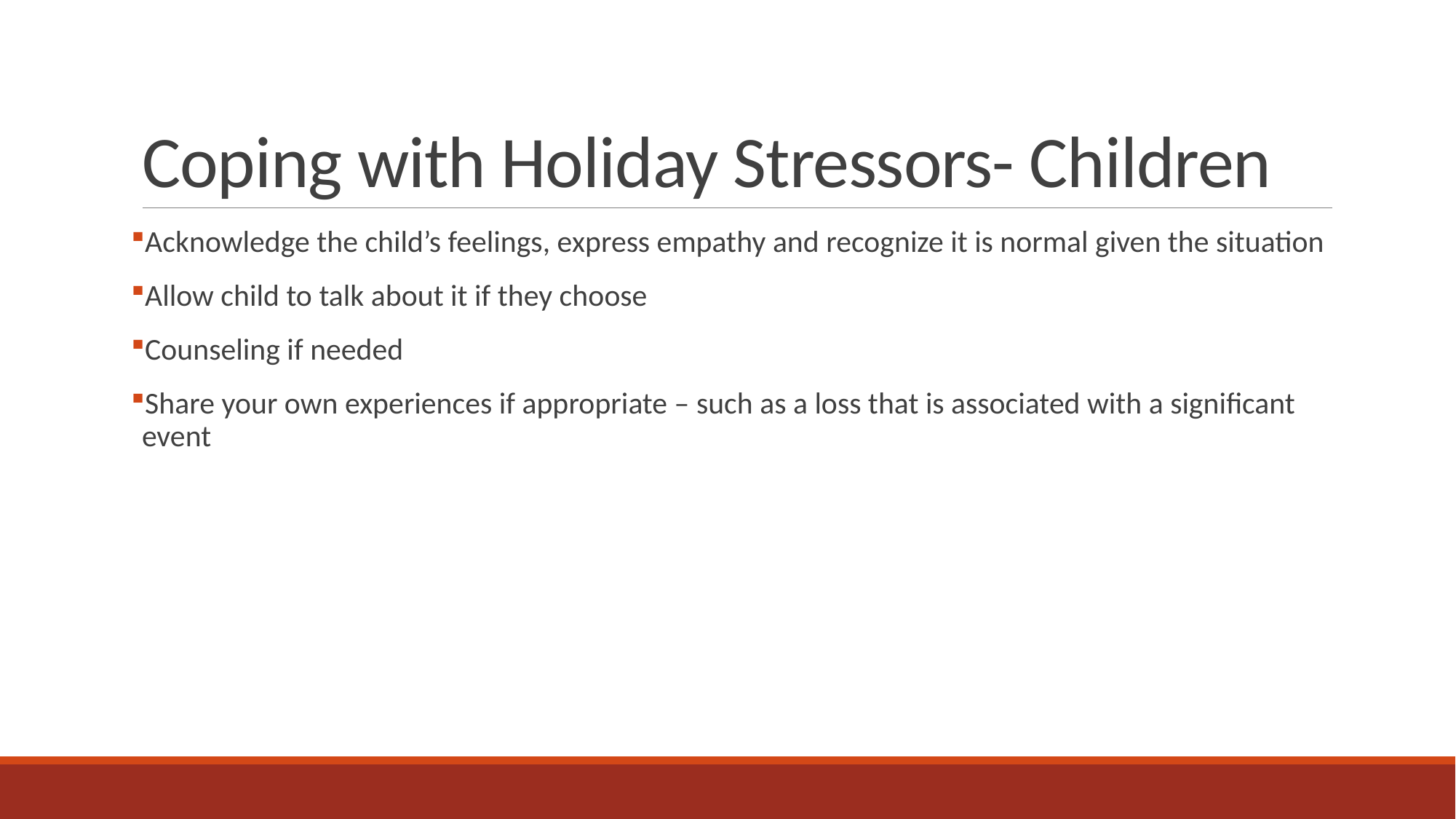

# Coping with Holiday Stressors- Children
Acknowledge the child’s feelings, express empathy and recognize it is normal given the situation
Allow child to talk about it if they choose
Counseling if needed
Share your own experiences if appropriate – such as a loss that is associated with a significant event